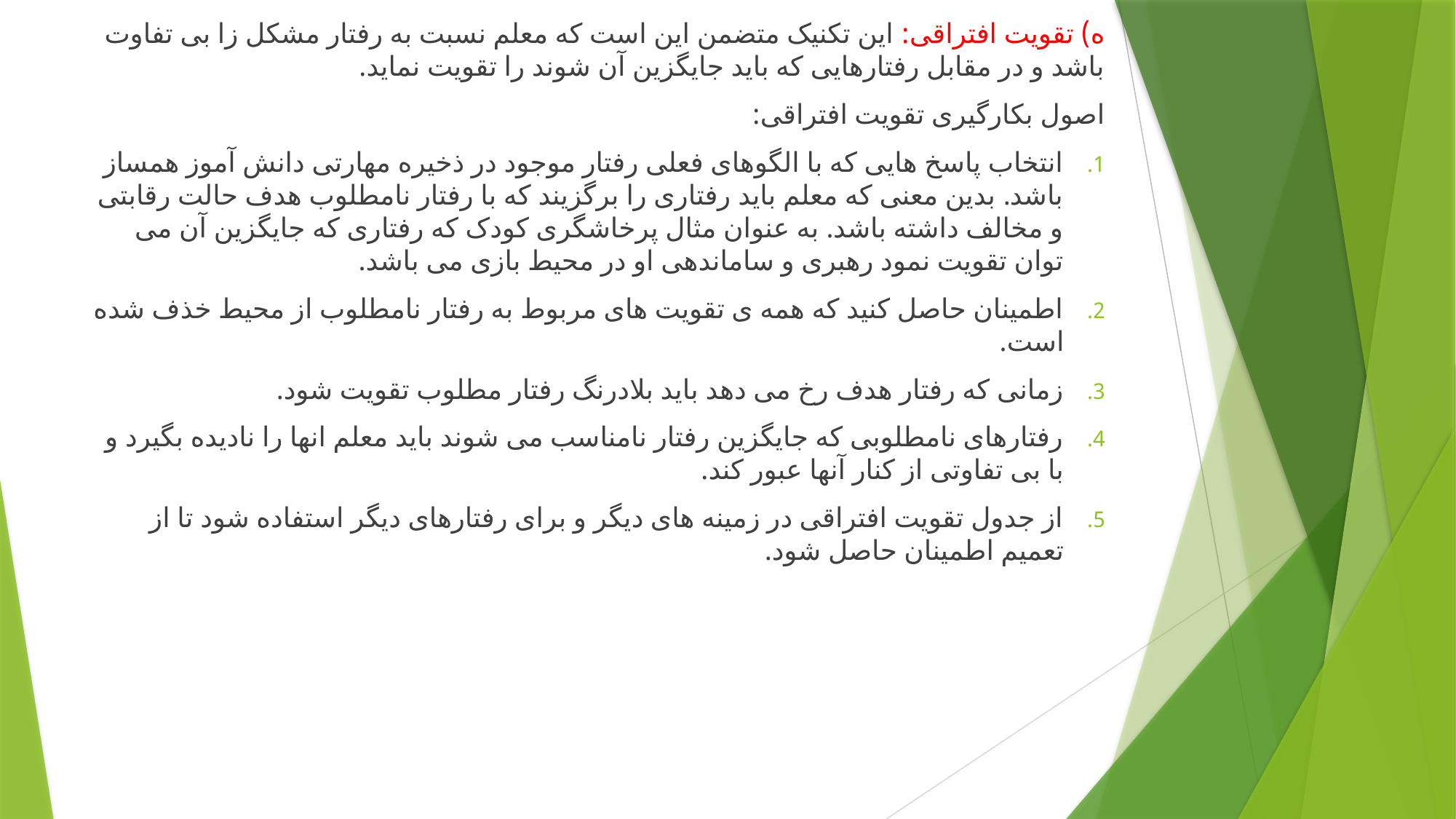

ه) تقویت افتراقی: این تکنیک متضمن این است که معلم نسبت به رفتار مشکل زا بی تفاوت باشد و در مقابل رفتارهایی که باید جایگزین آن شوند را تقویت نماید.
اصول بکارگیری تقویت افتراقی:
انتخاب پاسخ هایی که با الگوهای فعلی رفتار موجود در ذخیره مهارتی دانش آموز همساز باشد. بدین معنی که معلم باید رفتاری را برگزیند که با رفتار نامطلوب هدف حالت رقابتی و مخالف داشته باشد. به عنوان مثال پرخاشگری کودک که رفتاری که جایگزین آن می توان تقویت نمود رهبری و ساماندهی او در محیط بازی می باشد.
اطمینان حاصل کنید که همه ی تقویت های مربوط به رفتار نامطلوب از محیط خذف شده است.
زمانی که رفتار هدف رخ می دهد باید بلادرنگ رفتار مطلوب تقویت شود.
رفتارهای نامطلوبی که جایگزین رفتار نامناسب می شوند باید معلم انها را نادیده بگیرد و با بی تفاوتی از کنار آنها عبور کند.
از جدول تقویت افتراقی در زمینه های دیگر و برای رفتارهای دیگر استفاده شود تا از تعمیم اطمینان حاصل شود.